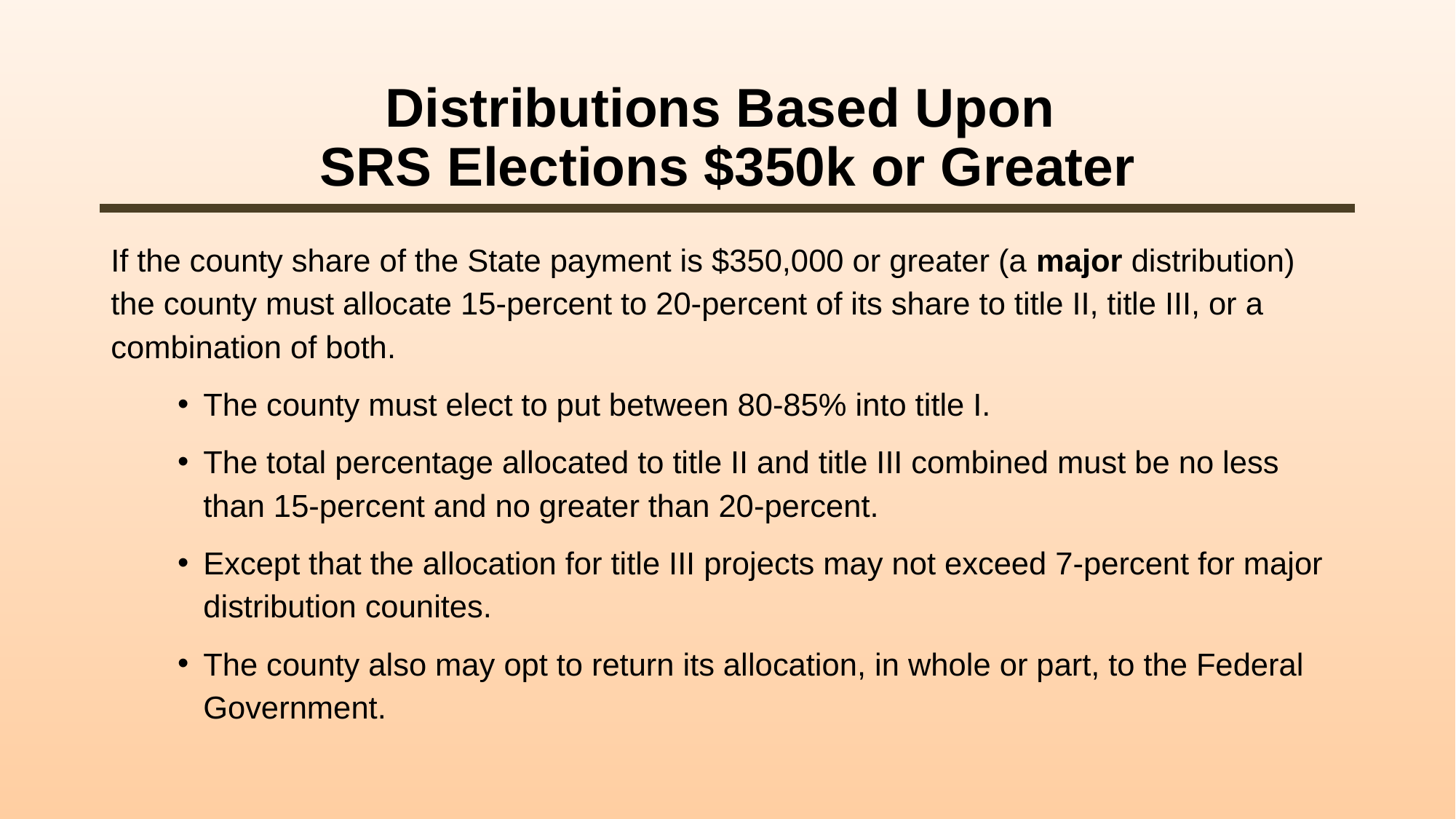

# Distributions Based Upon SRS Elections $350k or Greater
If the county share of the State payment is $350,000 or greater (a major distribution) the county must allocate 15-percent to 20-percent of its share to title II, title III, or a combination of both.
The county must elect to put between 80-85% into title I.
The total percentage allocated to title II and title III combined must be no less than 15-percent and no greater than 20-percent.
Except that the allocation for title III projects may not exceed 7-percent for major distribution counites.
The county also may opt to return its allocation, in whole or part, to the Federal Government.